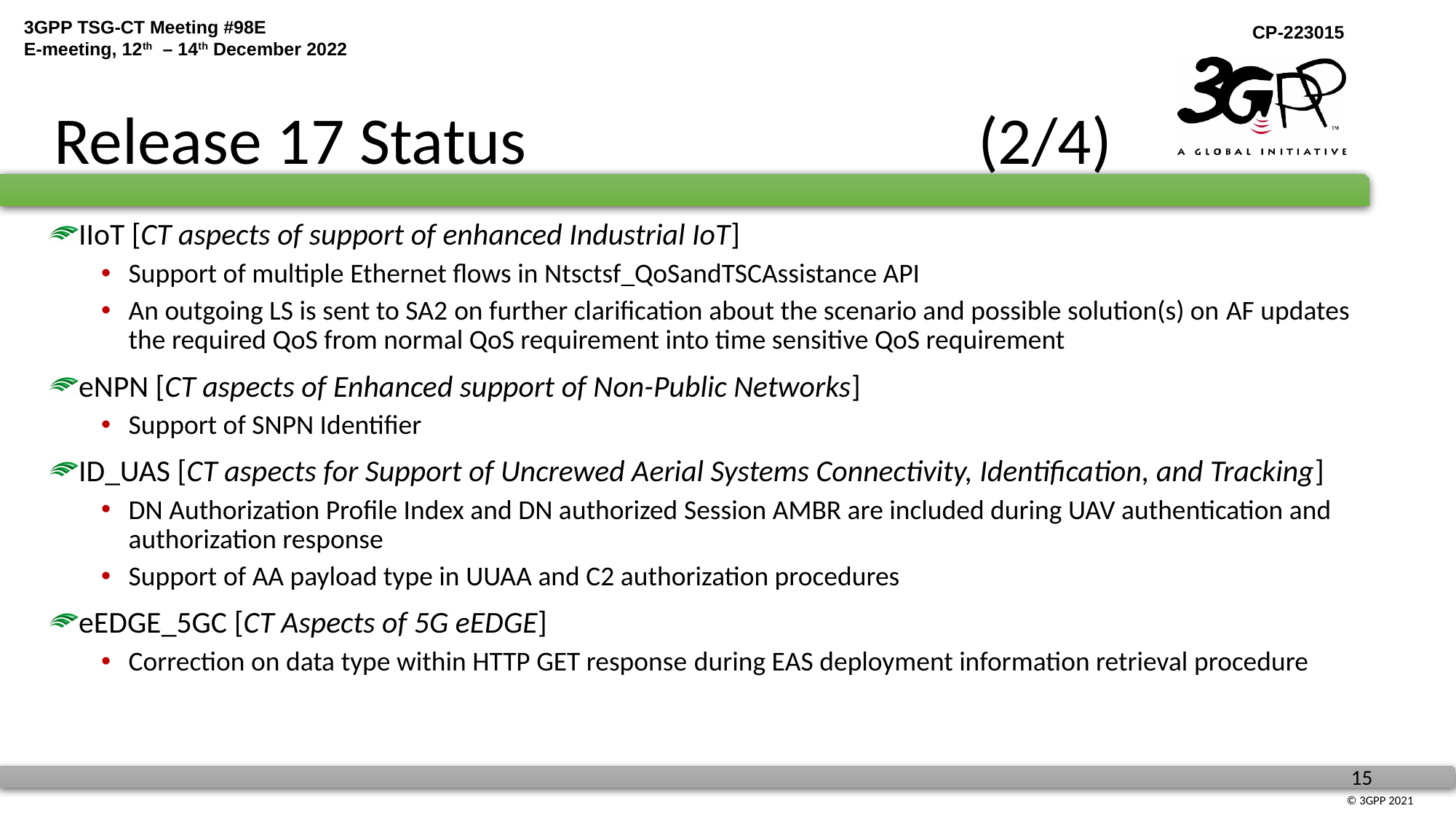

# Release 17 Status                              (2/4)
IIoT [CT aspects of support of enhanced Industrial IoT]
Support of multiple Ethernet flows in Ntsctsf_QoSandTSCAssistance API
An outgoing LS is sent to SA2 on further clarification about the scenario and possible solution(s) on AF updates the required QoS from normal QoS requirement into time sensitive QoS requirement
eNPN [CT aspects of Enhanced support of Non-Public Networks]
Support of SNPN Identifier
ID_UAS [CT aspects for Support of Uncrewed Aerial Systems Connectivity, Identification, and Tracking]
DN Authorization Profile Index and DN authorized Session AMBR are included during UAV authentication and authorization response
Support of AA payload type in UUAA and C2 authorization procedures
eEDGE_5GC [CT Aspects of 5G eEDGE]
Correction on data type within HTTP GET response during EAS deployment information retrieval procedure